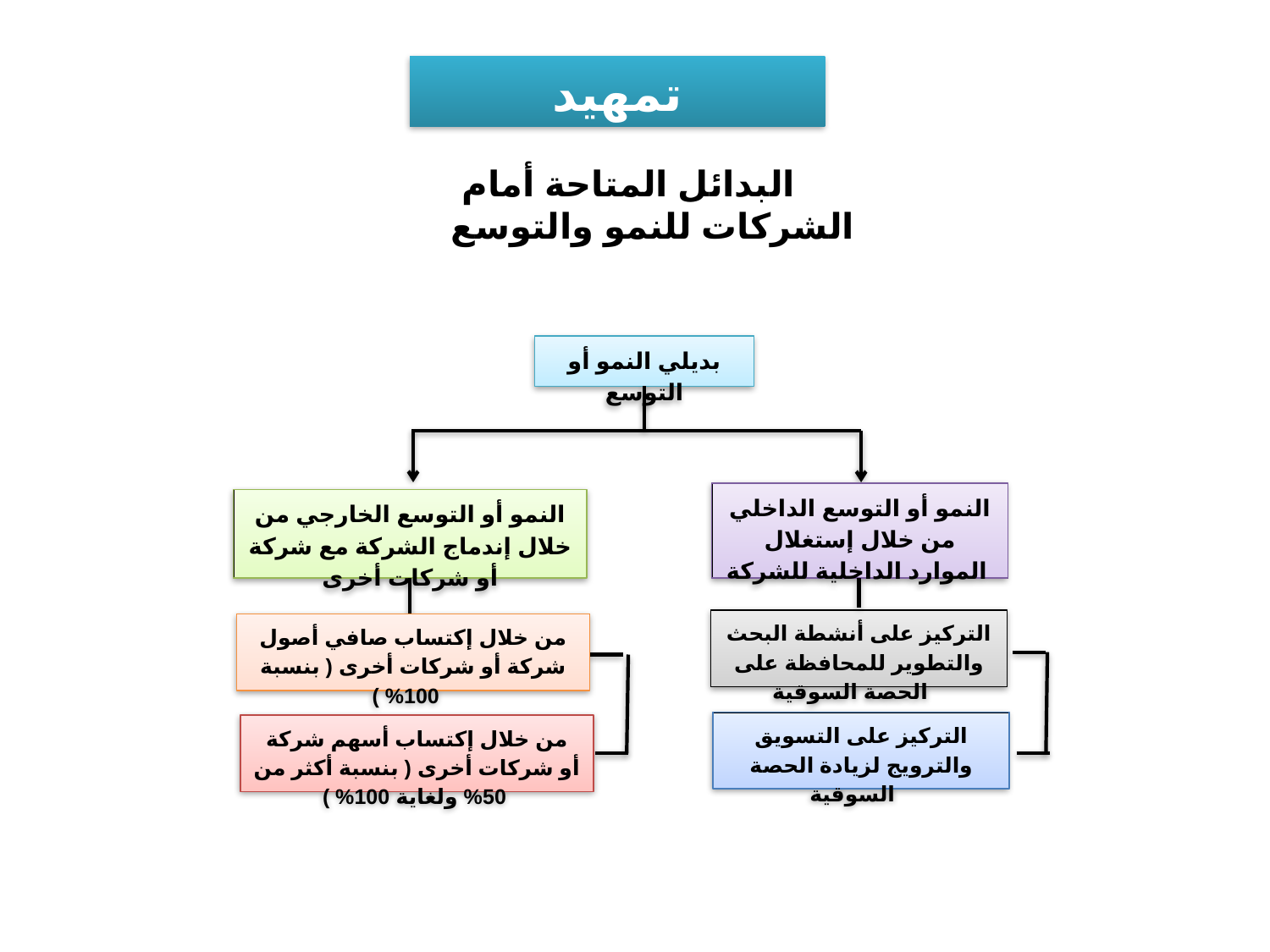

# تمهيد

البدائل المتاحة أمام الشركات للنمو والتوسع

بديلي النمو أو التوسع
النمو أو التوسع الداخلي من خلال إستغلال الموارد الداخلية للشركة
النمو أو التوسع الخارجي من خلال إندماج الشركة مع شركة أو شركات أخرى
التركيز على أنشطة البحث والتطوير للمحافظة على الحصة السوقية
من خلال إكتساب صافي أصول شركة أو شركات أخرى ( بنسبة 100% )
التركيز على التسويق والترويج لزيادة الحصة السوقية
من خلال إكتساب أسهم شركة أو شركات أخرى ( بنسبة أكثر من 50% ولغاية 100% )